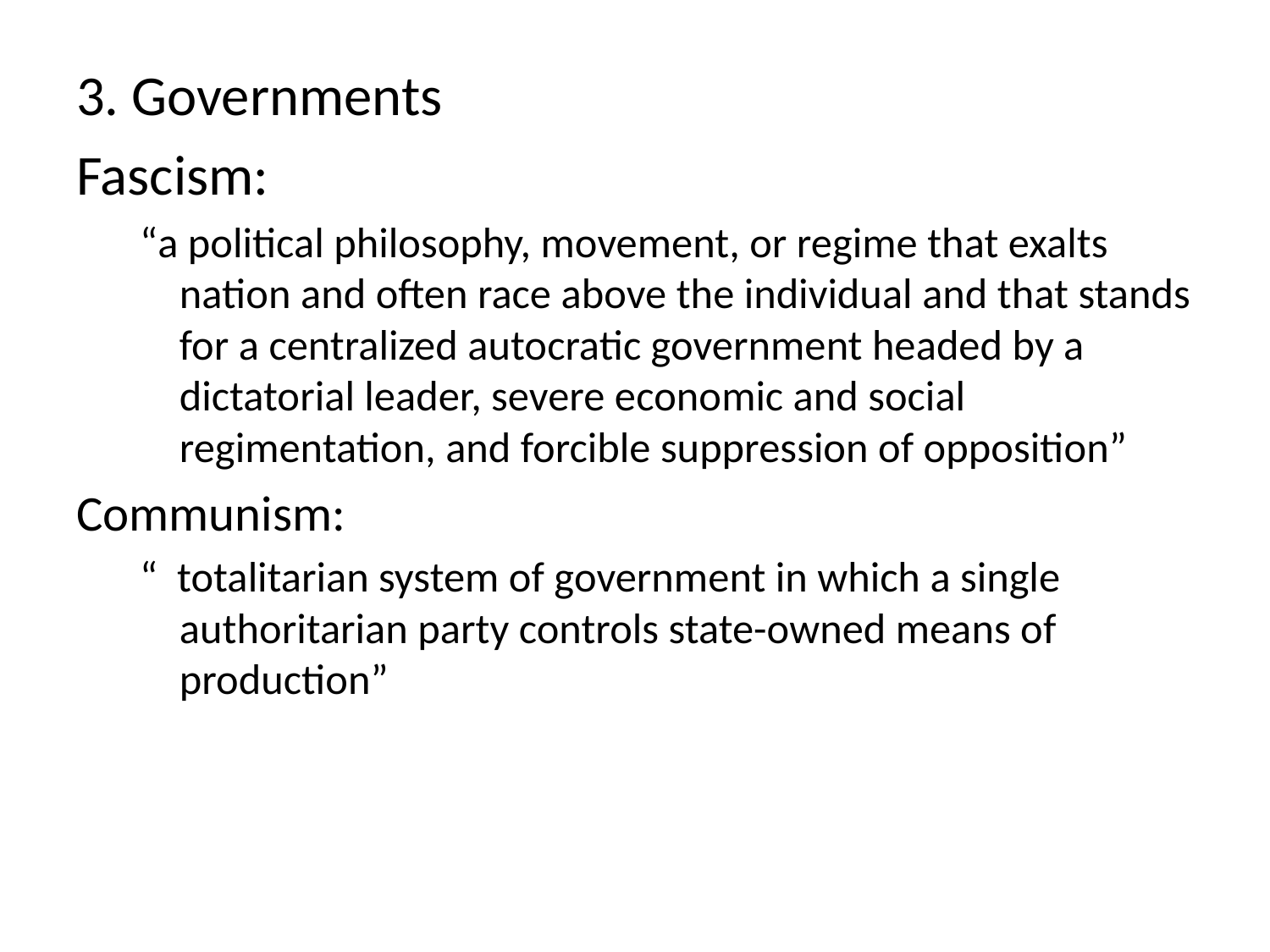

3. Governments
Fascism:
“a political philosophy, movement, or regime that exalts nation and often race above the individual and that stands for a centralized autocratic government headed by a dictatorial leader, severe economic and social regimentation, and forcible suppression of opposition”
Communism:
“  totalitarian system of government in which a single authoritarian party controls state-owned means of production”